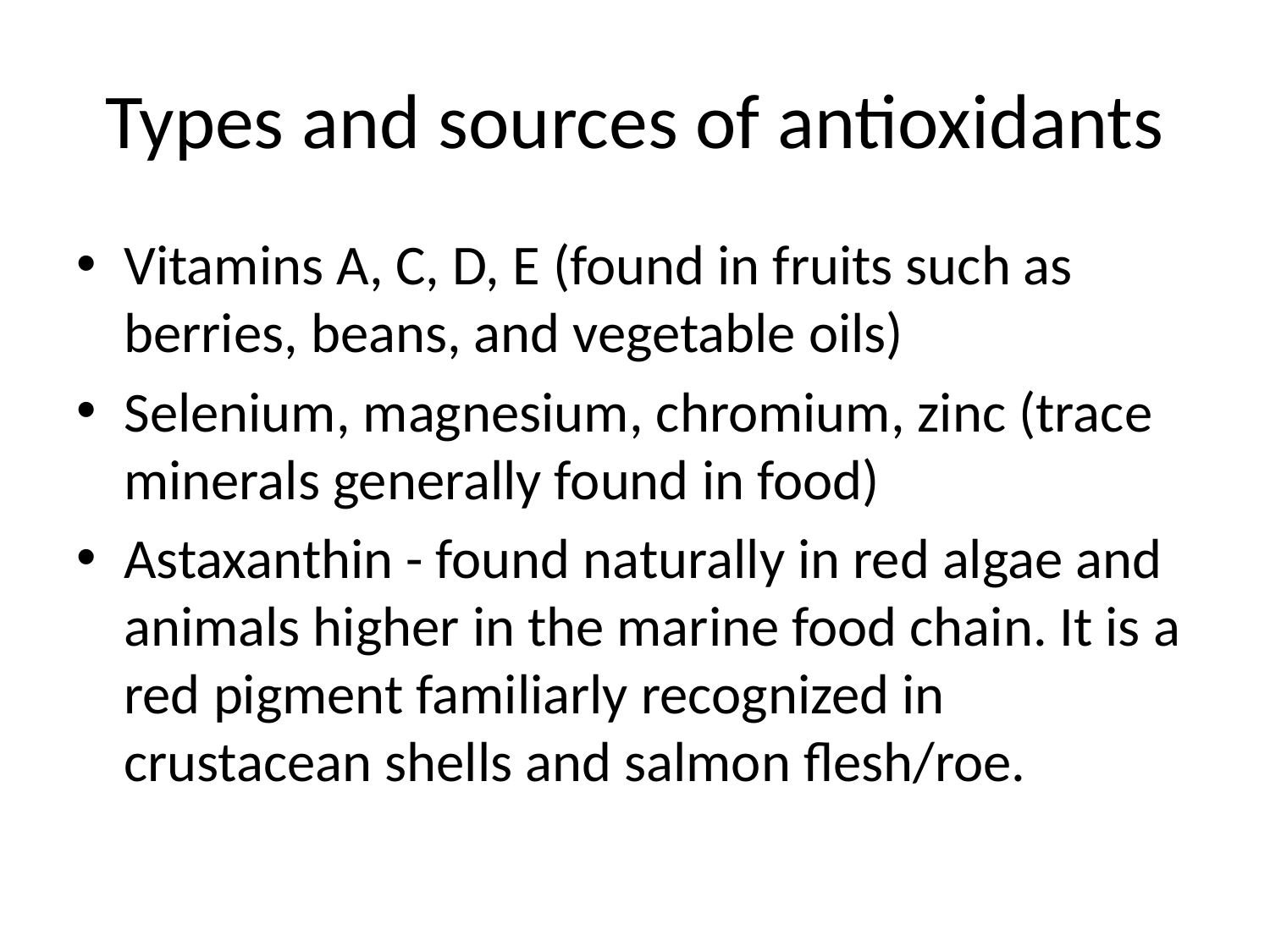

# Types and sources of antioxidants
Vitamins A, C, D, E (found in fruits such as berries, beans, and vegetable oils)
Selenium, magnesium, chromium, zinc (trace minerals generally found in food)
Astaxanthin - found naturally in red algae and animals higher in the marine food chain. It is a red pigment familiarly recognized in crustacean shells and salmon flesh/roe.